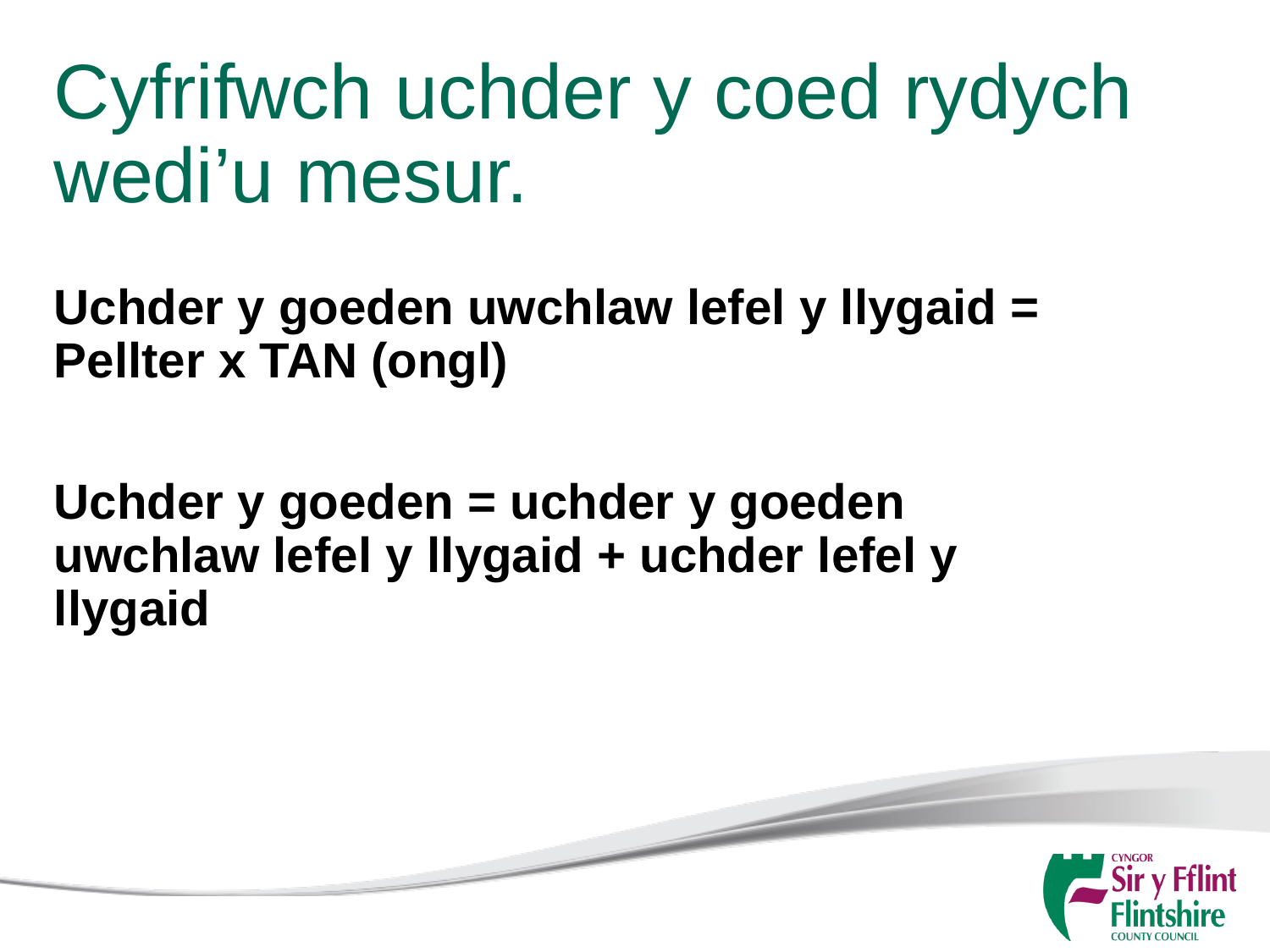

# Cyfrifwch uchder y coed rydych wedi’u mesur.
Uchder y goeden uwchlaw lefel y llygaid = Pellter x TAN (ongl)

Uchder y goeden = uchder y goeden uwchlaw lefel y llygaid + uchder lefel y llygaid